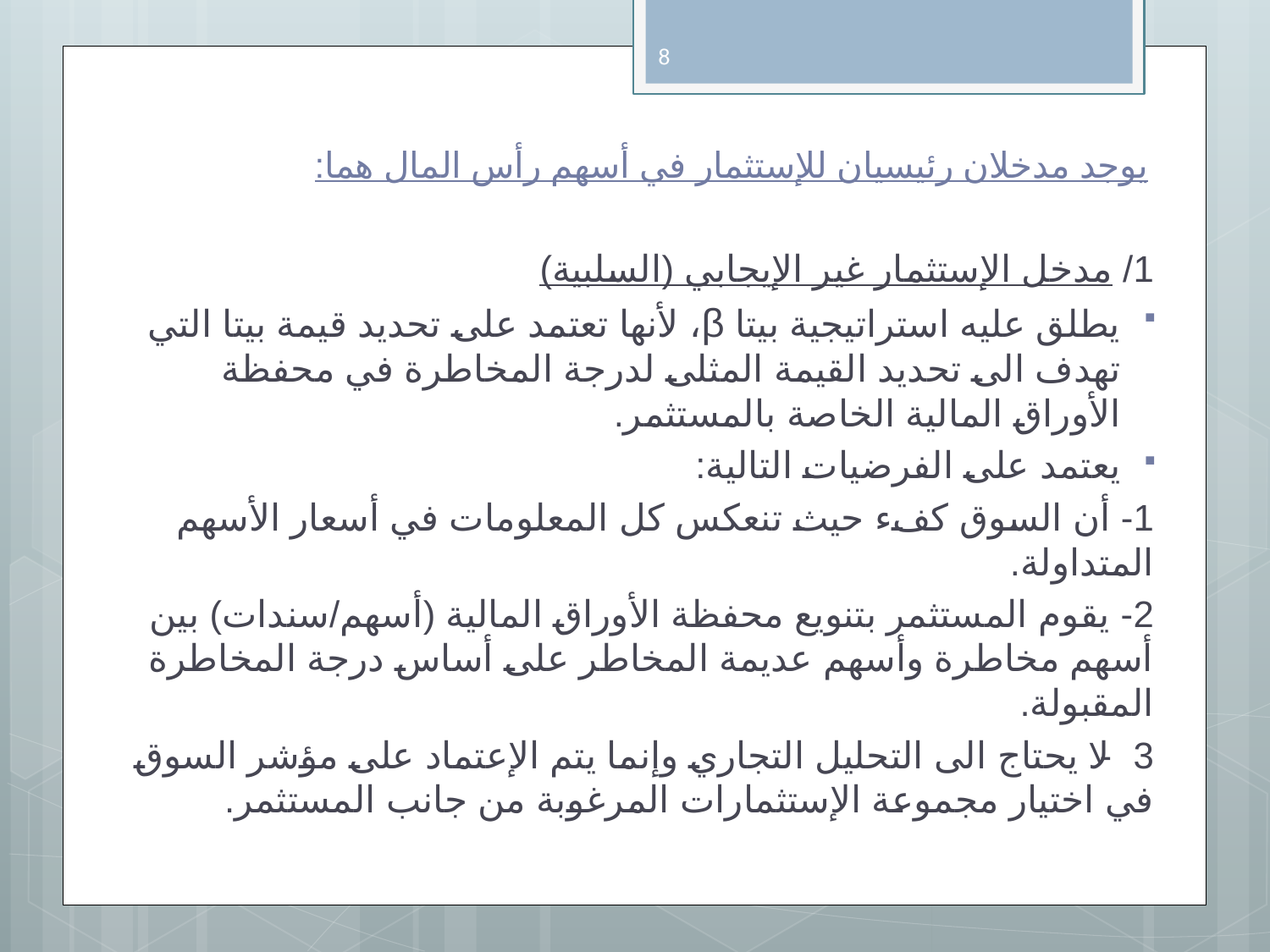

8
# يوجد مدخلان رئيسيان للإستثمار في أسهم رأس المال هما:
1/ مدخل الإستثمار غير الإيجابي (السلبية)
يطلق عليه استراتيجية بيتا β، لأنها تعتمد على تحديد قيمة بيتا التي تهدف الى تحديد القيمة المثلى لدرجة المخاطرة في محفظة الأوراق المالية الخاصة بالمستثمر.
يعتمد على الفرضيات التالية:
1- أن السوق كفء حيث تنعكس كل المعلومات في أسعار الأسهم المتداولة.
2- يقوم المستثمر بتنويع محفظة الأوراق المالية (أسهم/سندات) بين أسهم مخاطرة وأسهم عديمة المخاطر على أساس درجة المخاطرة المقبولة.
3- لا يحتاج الى التحليل التجاري وإنما يتم الإعتماد على مؤشر السوق في اختيار مجموعة الإستثمارات المرغوبة من جانب المستثمر.